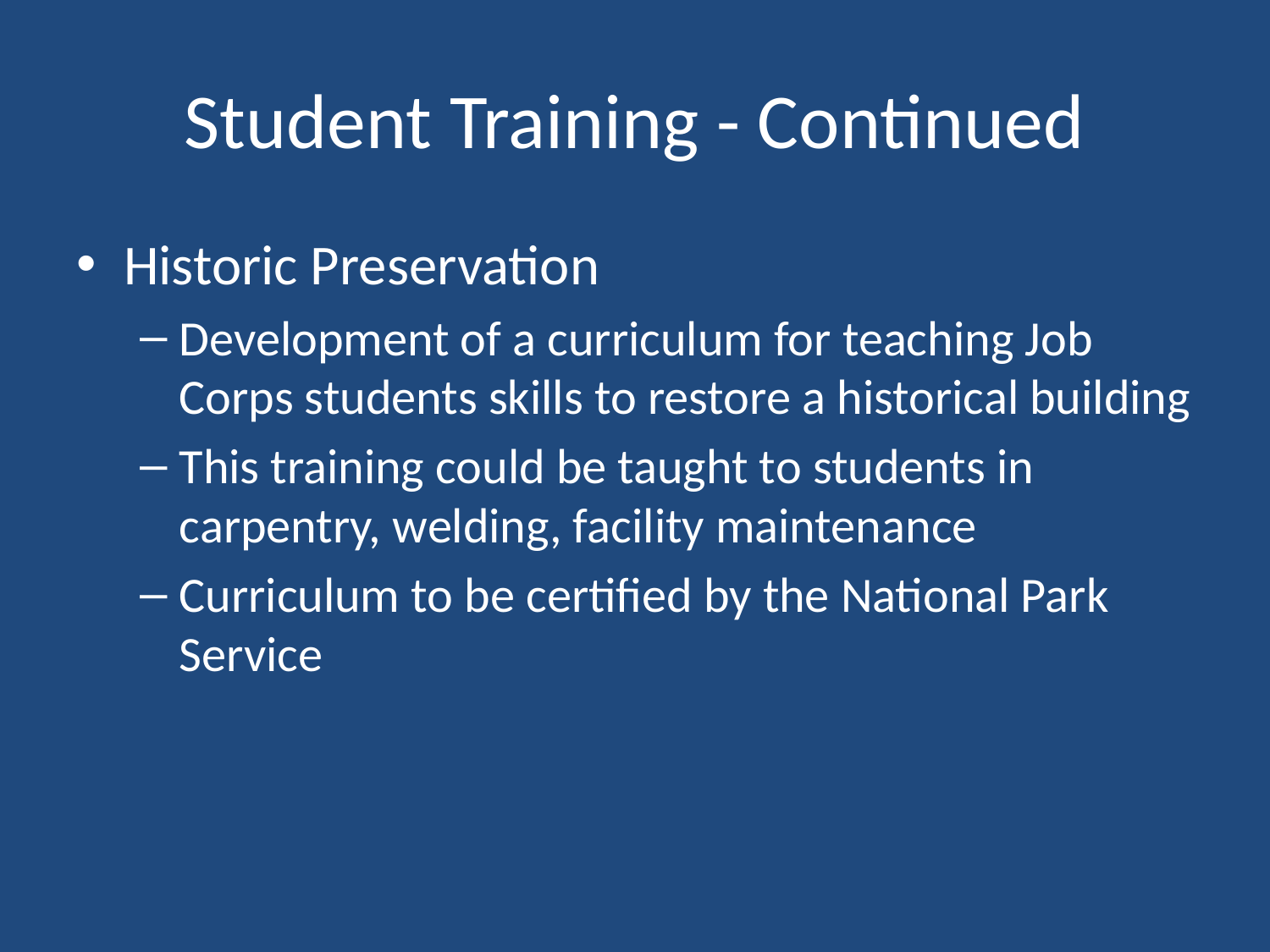

# Student Training - Continued
Historic Preservation
Development of a curriculum for teaching Job Corps students skills to restore a historical building
This training could be taught to students in carpentry, welding, facility maintenance
Curriculum to be certified by the National Park Service